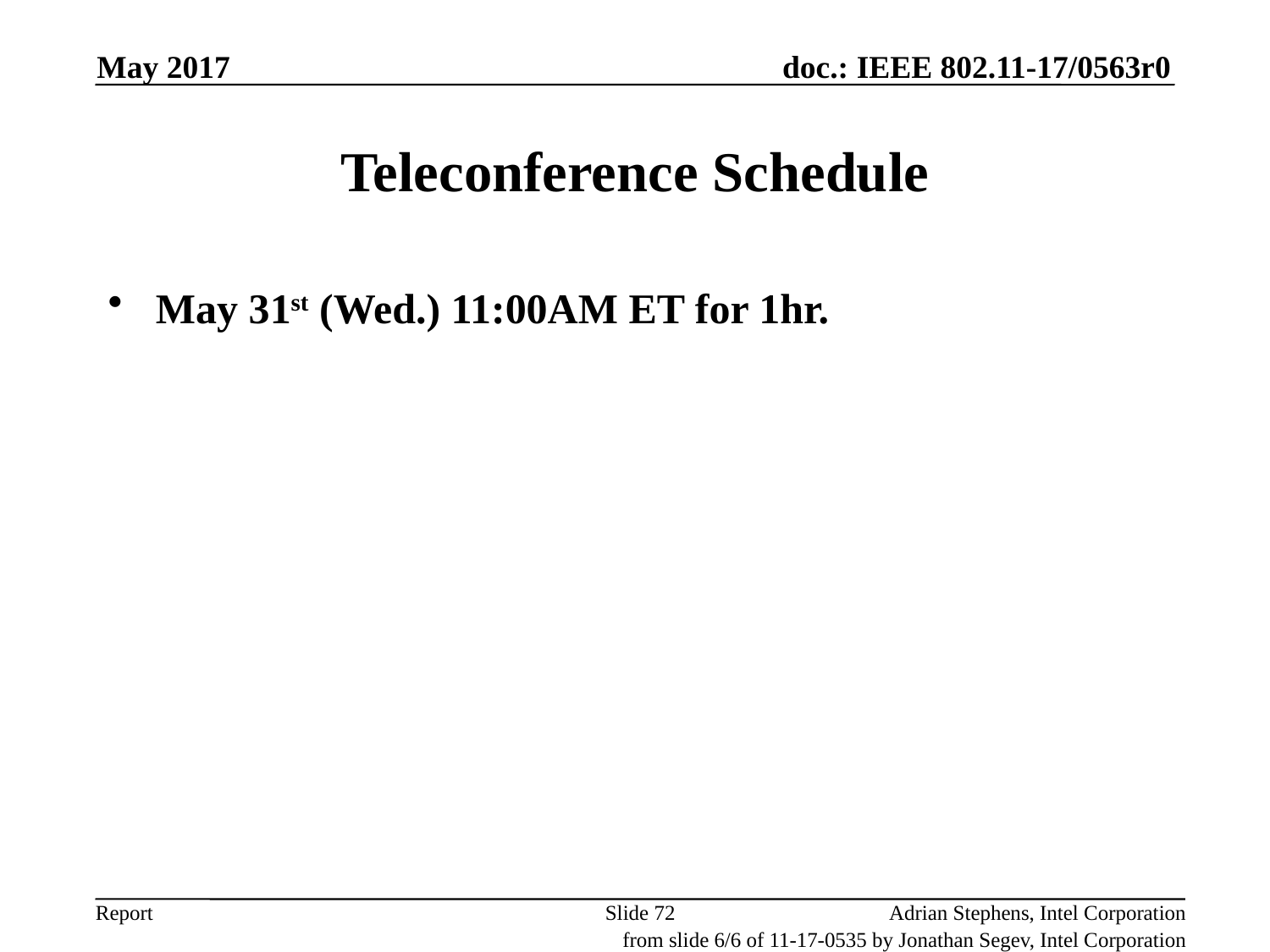

May 2017
# Teleconference Schedule
May 31st (Wed.) 11:00AM ET for 1hr.

Slide 72
Adrian Stephens, Intel Corporation
from slide 6/6 of 11-17-0535 by Jonathan Segev, Intel Corporation